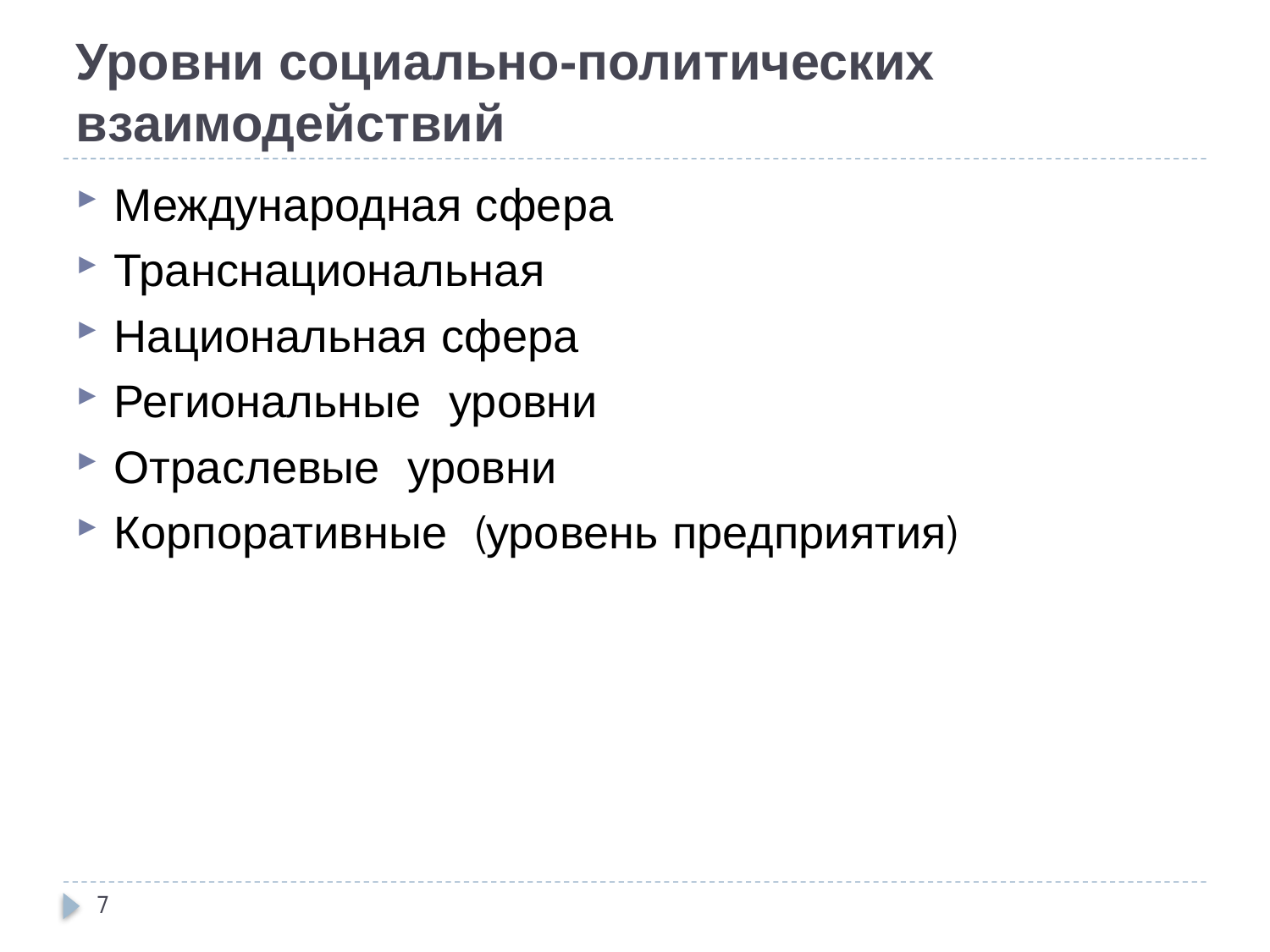

# Уровни социально-политических взаимодействий
Международная сфера
Транснациональная
Национальная сфера
Региональные  уровни
Отраслевые  уровни
Корпоративные  (уровень предприятия)
7